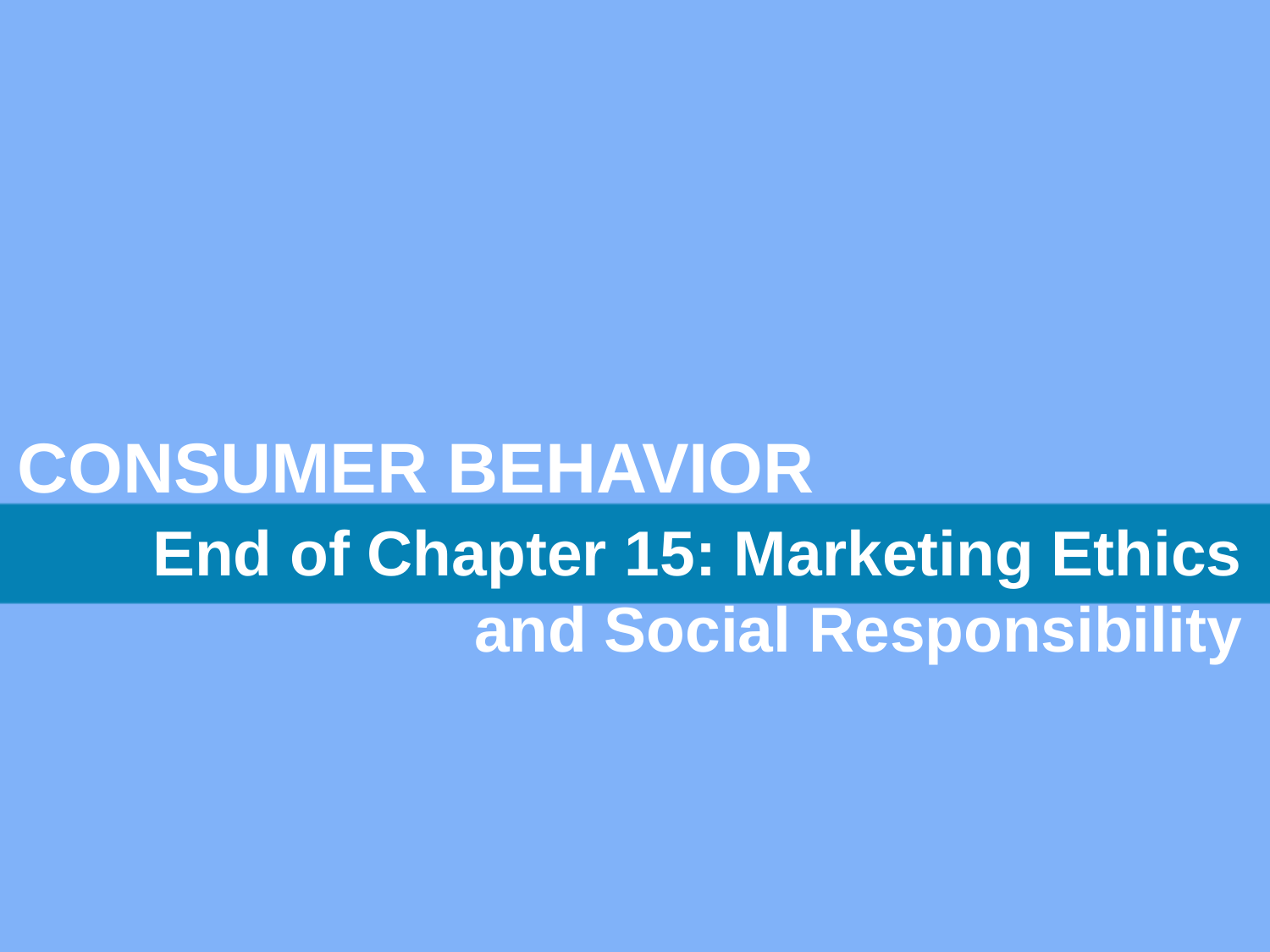

CONSUMER BEHAVIOR
End of Chapter 15: Marketing Ethics and Social Responsibility